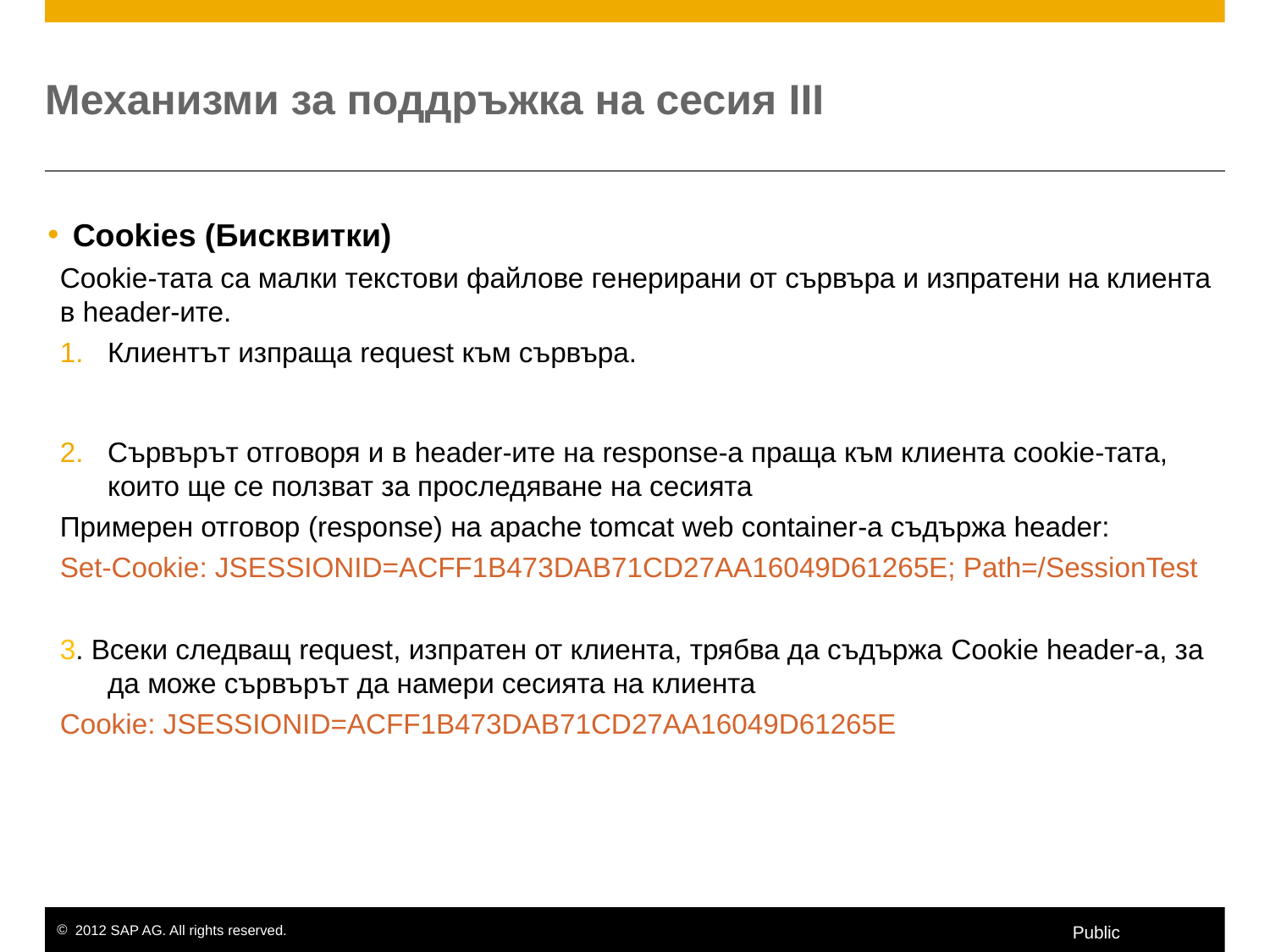

# Механизми за поддръжка на сесия III
Cookies (Бисквитки)
Cookie-тата са малки текстови файлове генерирани от сървъра и изпратени на клиента в header-ите.
Клиентът изпраща request към сървъра.

Сървърът отговоря и в header-ите на response-а праща към клиента cookie-тата, които ще се ползват за проследяване на сесията
Примерен отговор (response) на apache tomcat web container-а съдържа header:
Set-Cookie: JSESSIONID=ACFF1B473DAB71CD27AA16049D61265E; Path=/SessionTest

3. Всеки следващ request, изпратен от клиента, трябва да съдържа Cookie header-а, за да може сървърът да намери сесията на клиента
Cookie: JSESSIONID=ACFF1B473DAB71CD27AA16049D61265E